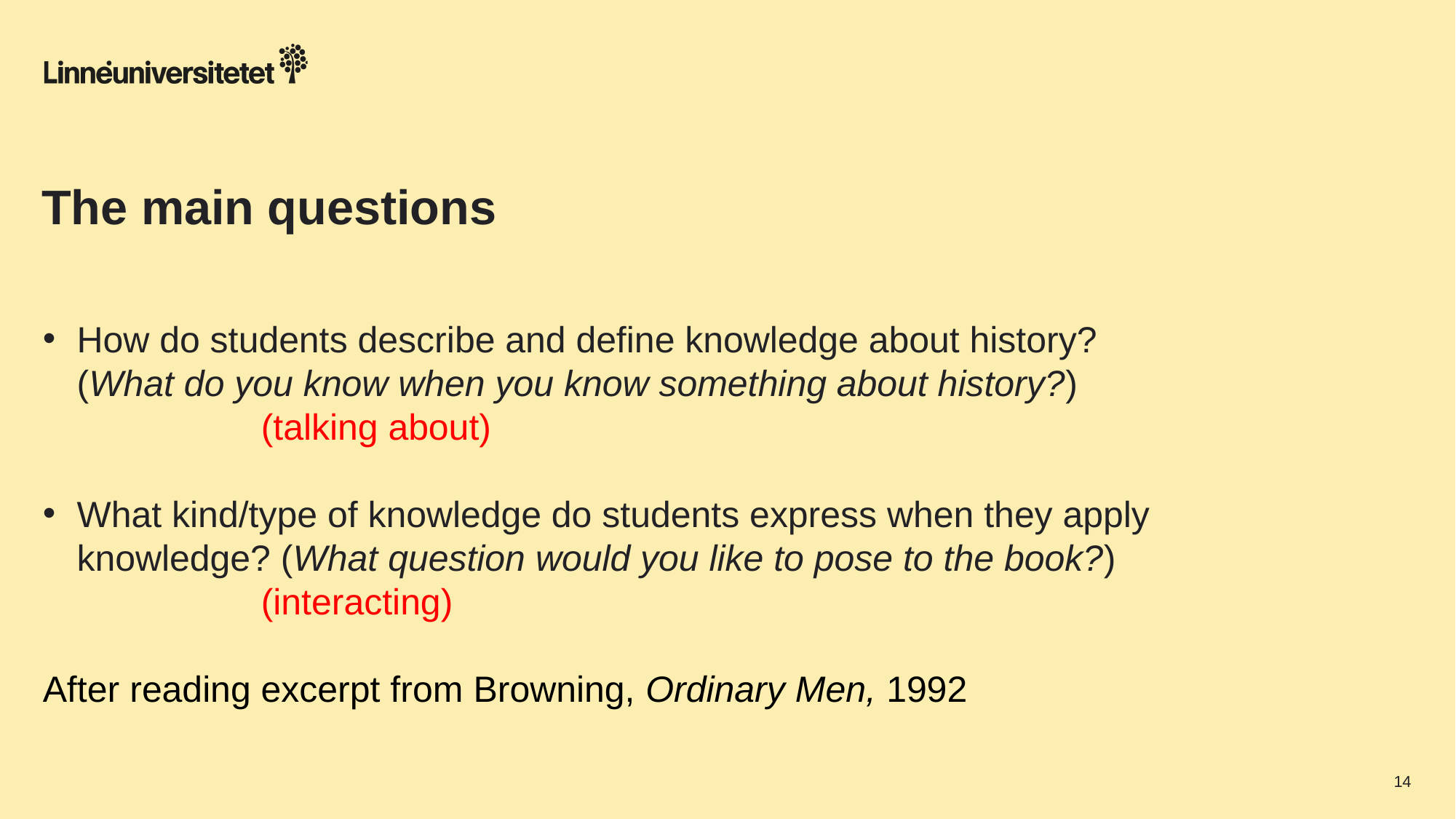

# The main questions
How do students describe and define knowledge about history? (What do you know when you know something about history?)
		(talking about)

What kind/type of knowledge do students express when they apply knowledge? (What question would you like to pose to the book?)
		(interacting)

After reading excerpt from Browning, Ordinary Men, 1992

14